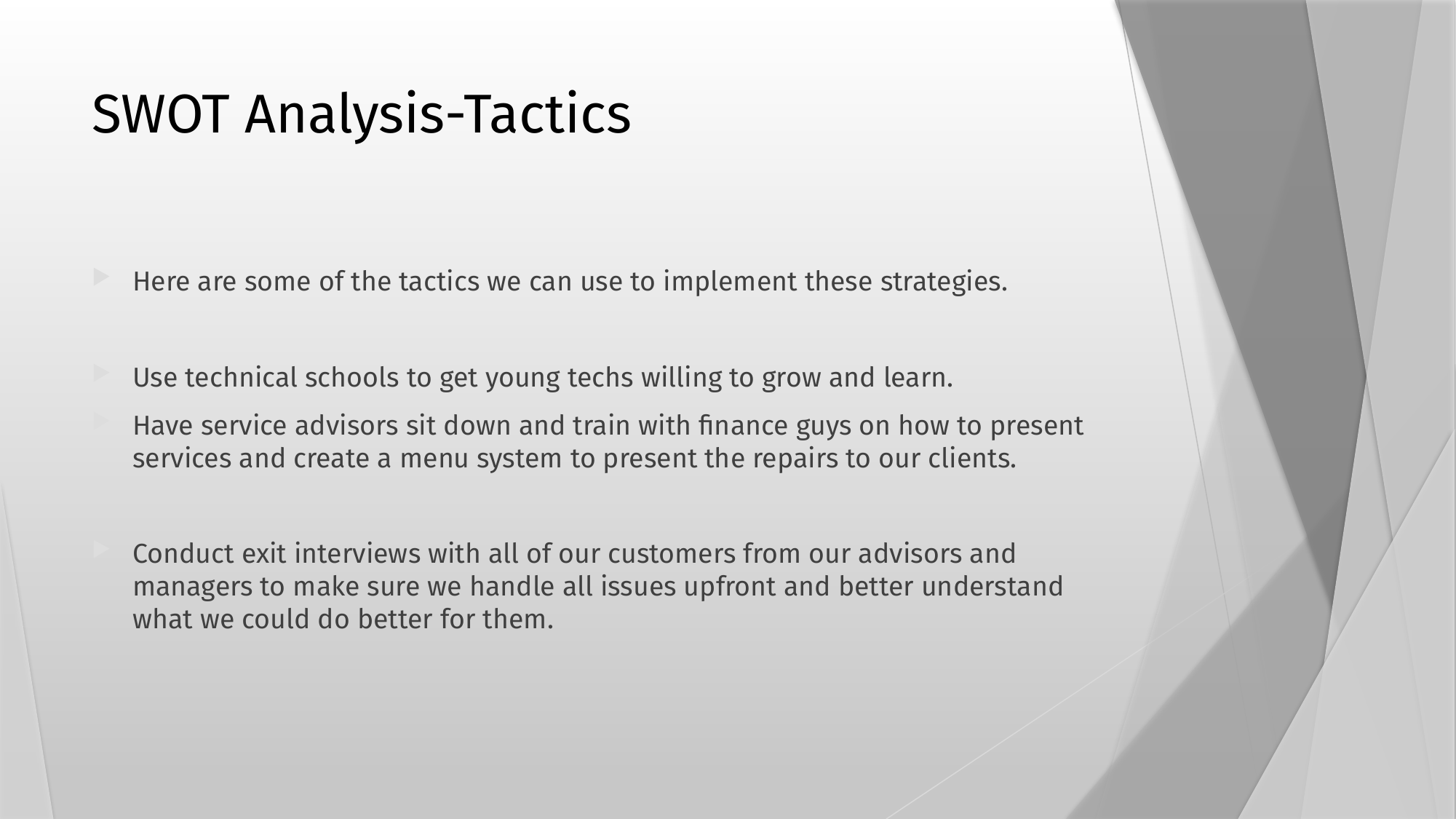

# SWOT Analysis-Tactics
Here are some of the tactics we can use to implement these strategies.

Use technical schools to get young techs willing to grow and learn.
Have service advisors sit down and train with finance guys on how to present services and create a menu system to present the repairs to our clients.

Conduct exit interviews with all of our customers from our advisors and managers to make sure we handle all issues upfront and better understand what we could do better for them.